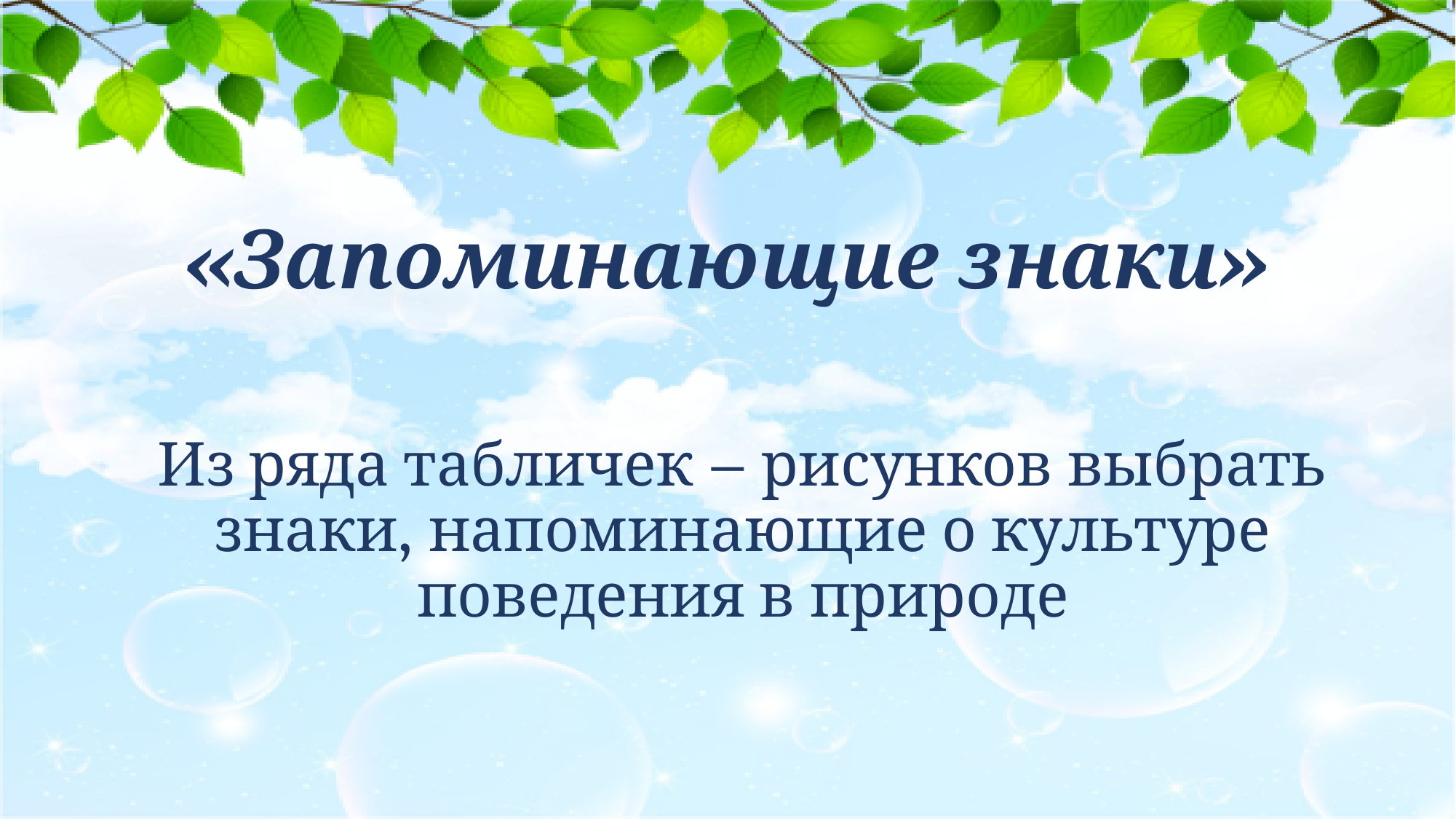

# «Запоминающие знаки»
Из ряда табличек – рисунков выбрать знаки, напоминающие о культуре поведения в природе